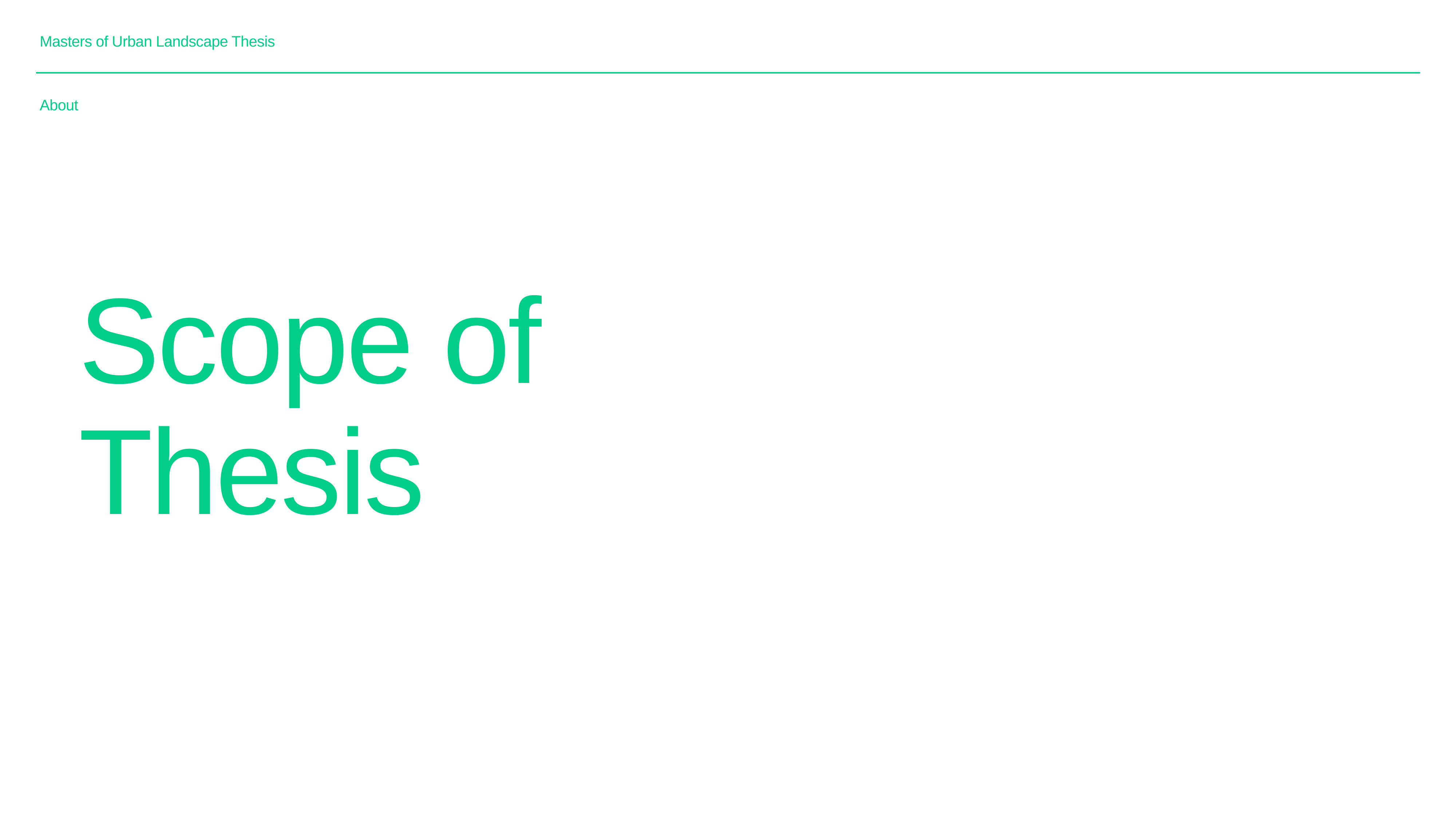

Masters of Urban Landscape Thesis

About
Scope of
Thesis